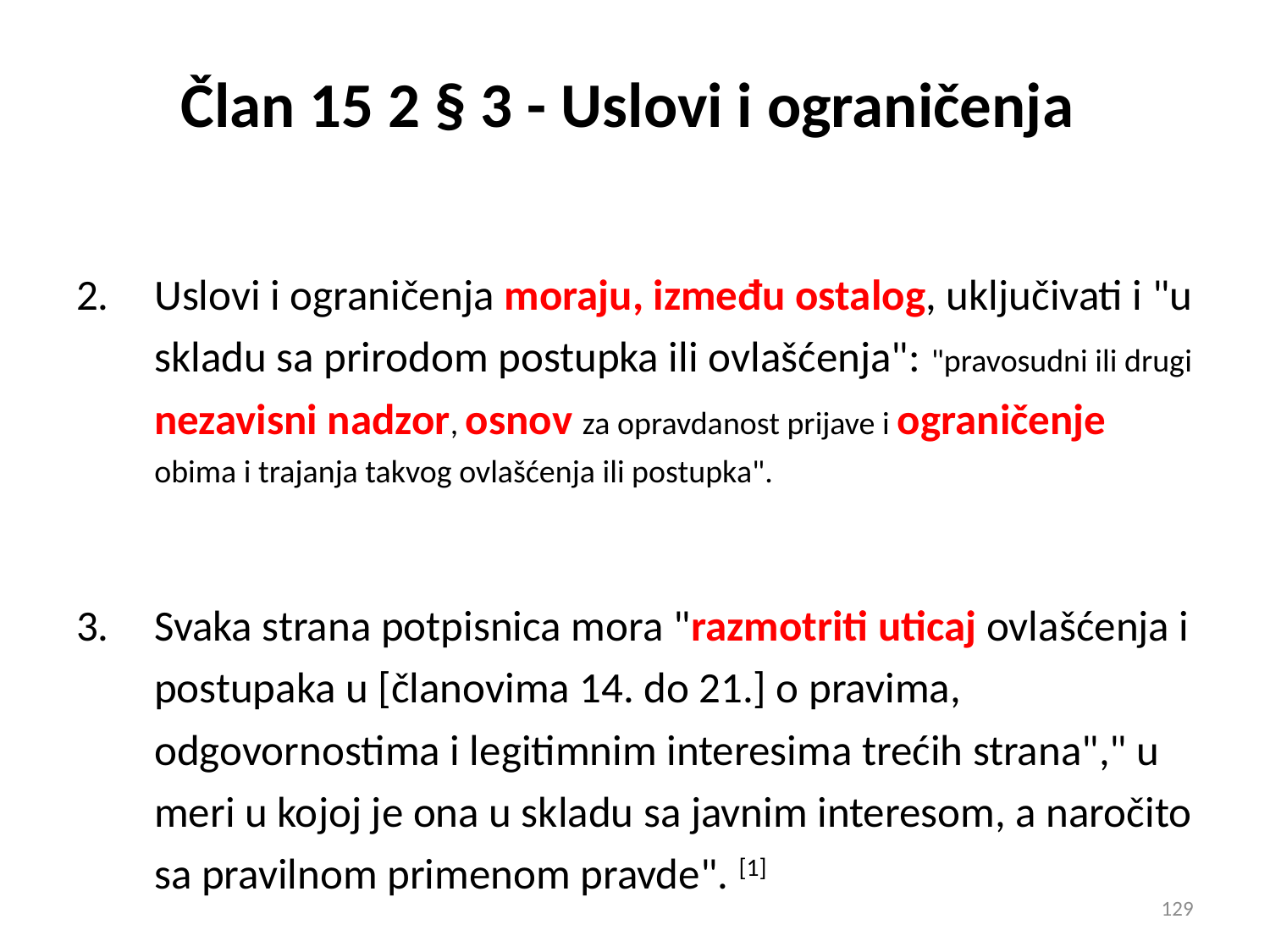

# Član 15 2 § 3 - Uslovi i ograničenja
Uslovi i ograničenja moraju, između ostalog, uključivati i "u skladu sa prirodom postupka ili ovlašćenja": "pravosudni ili drugi nezavisni nadzor, osnov za opravdanost prijave i ograničenje obima i trajanja takvog ovlašćenja ili postupka".

Svaka strana potpisnica mora "razmotriti uticaj ovlašćenja i postupaka u [članovima 14. do 21.] o pravima, odgovornostima i legitimnim interesima trećih strana"," u meri u kojoj je ona u skladu sa javnim interesom, a naročito sa pravilnom primenom pravde". [1]
129